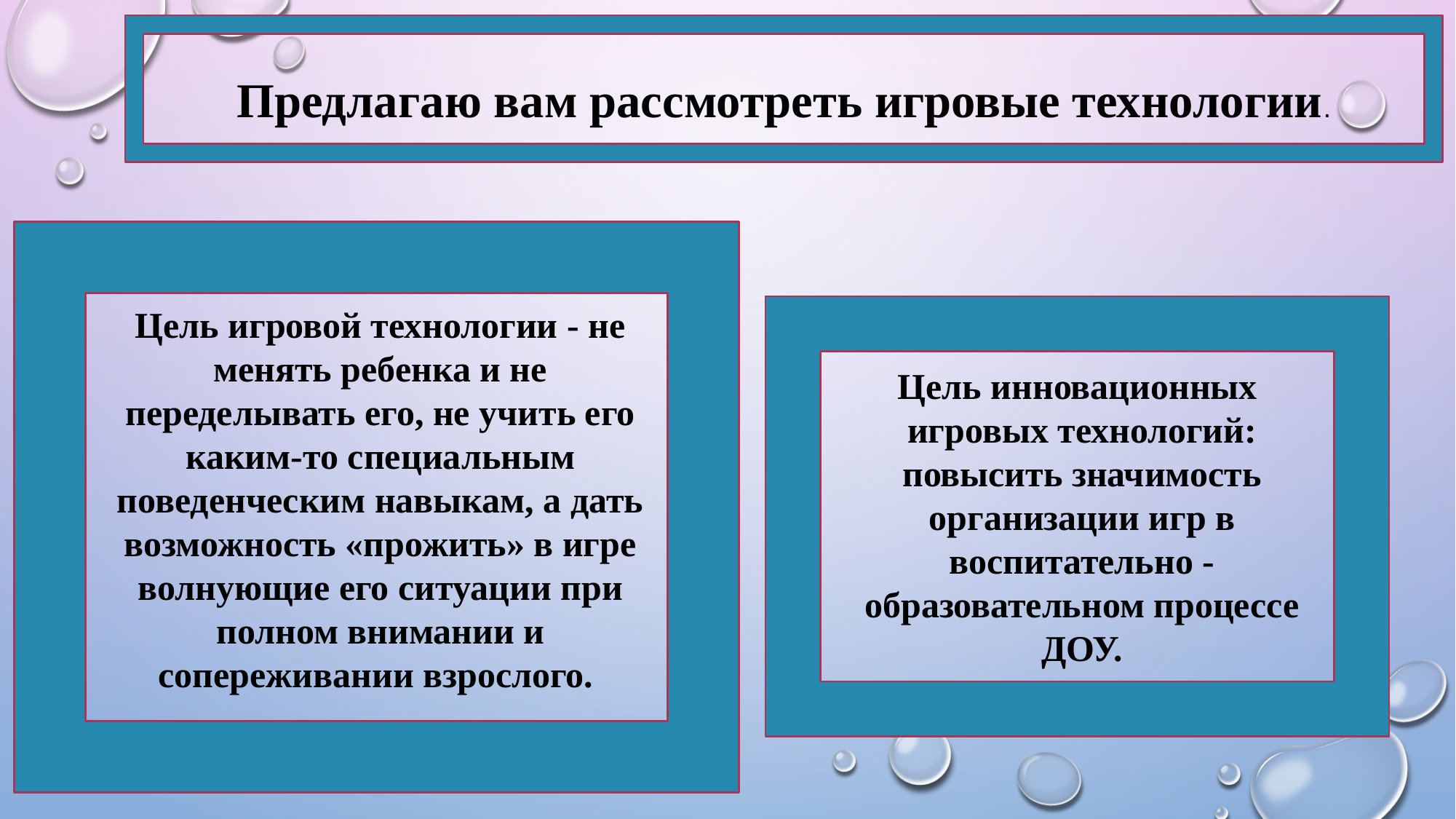

Предлагаю вам рассмотреть игровые технологии.

Цель игровой технологии - не менять ребенка и не переделывать его, не учить его каким-то специальным поведенческим навыкам, а дать возможность «прожить» в игре волнующие его ситуации при полном внимании и сопереживании взрослого.

Цель инновационных  игровых технологий: повысить значимость организации игр в воспитательно - образовательном процессе ДОУ.